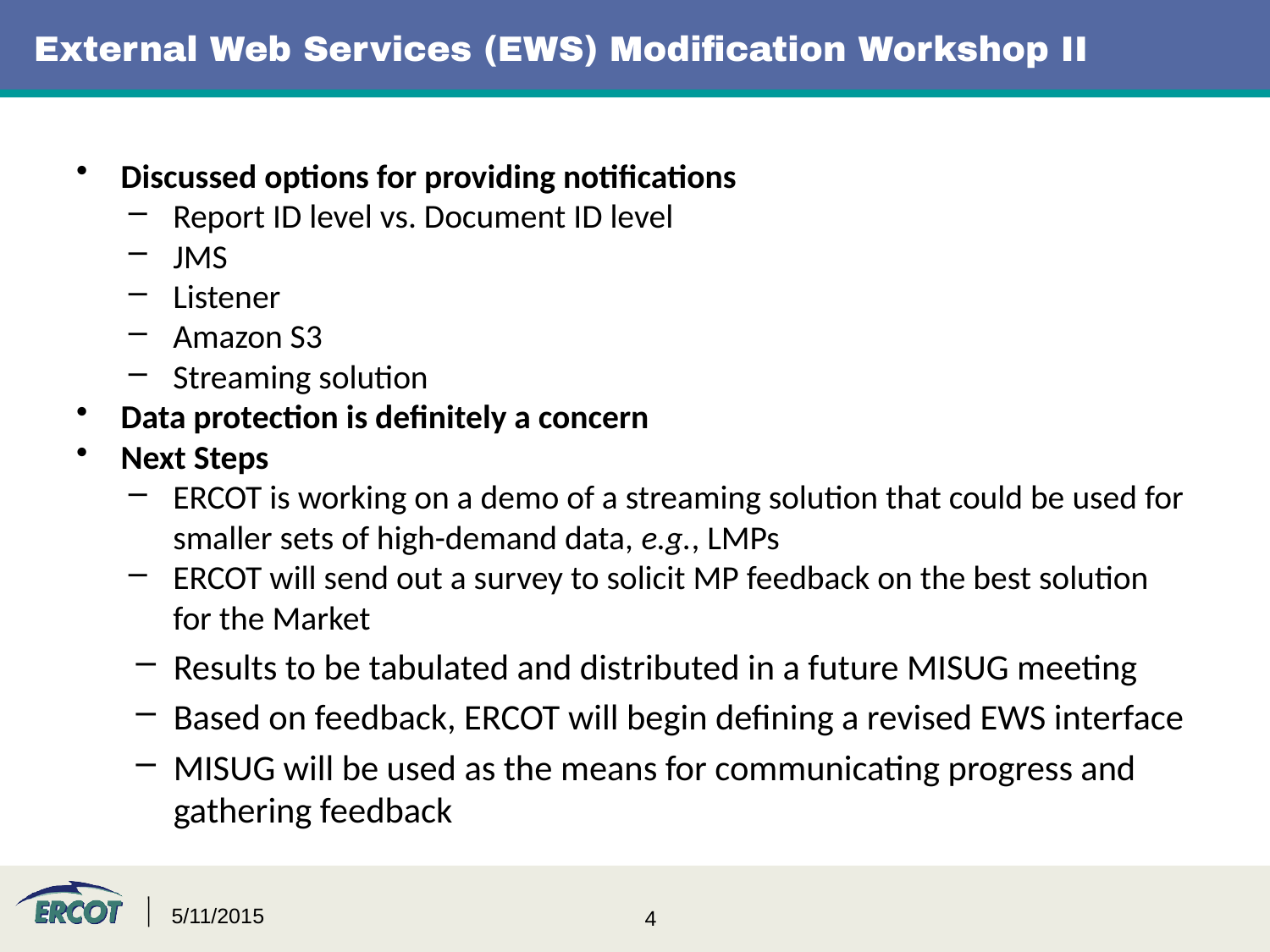

# External Web Services (EWS) Modification Workshop II
Discussed options for providing notifications
Report ID level vs. Document ID level
JMS
Listener
Amazon S3
Streaming solution
Data protection is definitely a concern
Next Steps
ERCOT is working on a demo of a streaming solution that could be used for smaller sets of high-demand data, e.g., LMPs
ERCOT will send out a survey to solicit MP feedback on the best solution for the Market
Results to be tabulated and distributed in a future MISUG meeting
Based on feedback, ERCOT will begin defining a revised EWS interface
MISUG will be used as the means for communicating progress and gathering feedback

5/11/2015